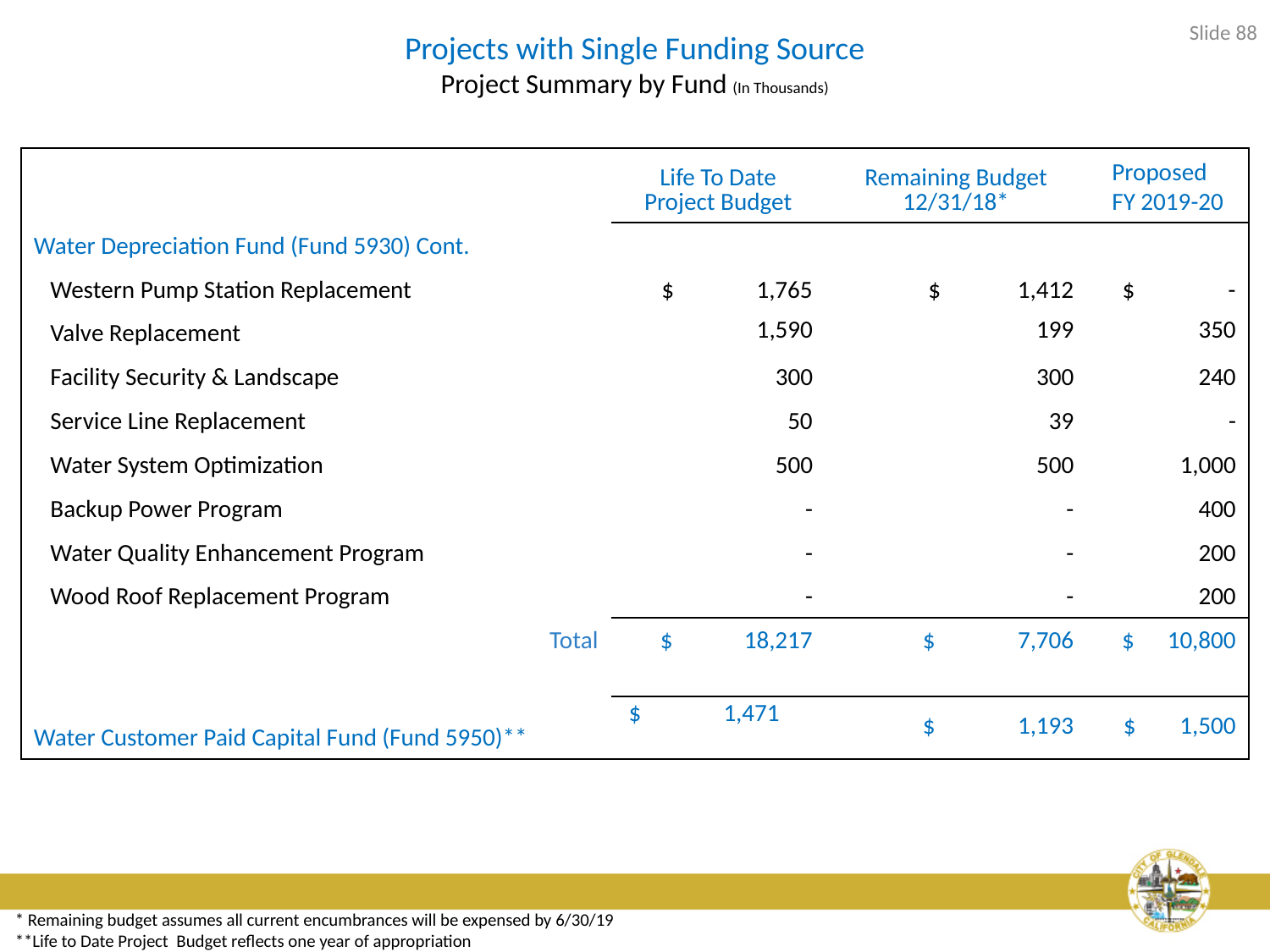

Slide 88
# Projects with Single Funding Source Project Summary by Fund (In Thousands)
|  | Life To Date Project Budget | Remaining Budget 12/31/18\* | Proposed FY 2019-20 |
| --- | --- | --- | --- |
| Water Depreciation Fund (Fund 5930) Cont. |  |  |  |
| Western Pump Station Replacement | $ 1,765 | $ 1,412 | $ - |
| Valve Replacement | 1,590 | 199 | 350 |
| Facility Security & Landscape | 300 | 300 | 240 |
| Service Line Replacement | 50 | 39 | - |
| Water System Optimization | 500 | 500 | 1,000 |
| Backup Power Program | - | - | 400 |
| Water Quality Enhancement Program | - | - | 200 |
| Wood Roof Replacement Program | - | - | 200 |
| Total | $ 18,217 | $ 7,706 | $ 10,800 |
|  |  |  |  |
| Water Customer Paid Capital Fund (Fund 5950)\*\* | $ 1,471 | $ 1,193 | $ 1,500 |
* Remaining budget assumes all current encumbrances will be expensed by 6/30/19
**Life to Date Project  Budget reflects one year of appropriation